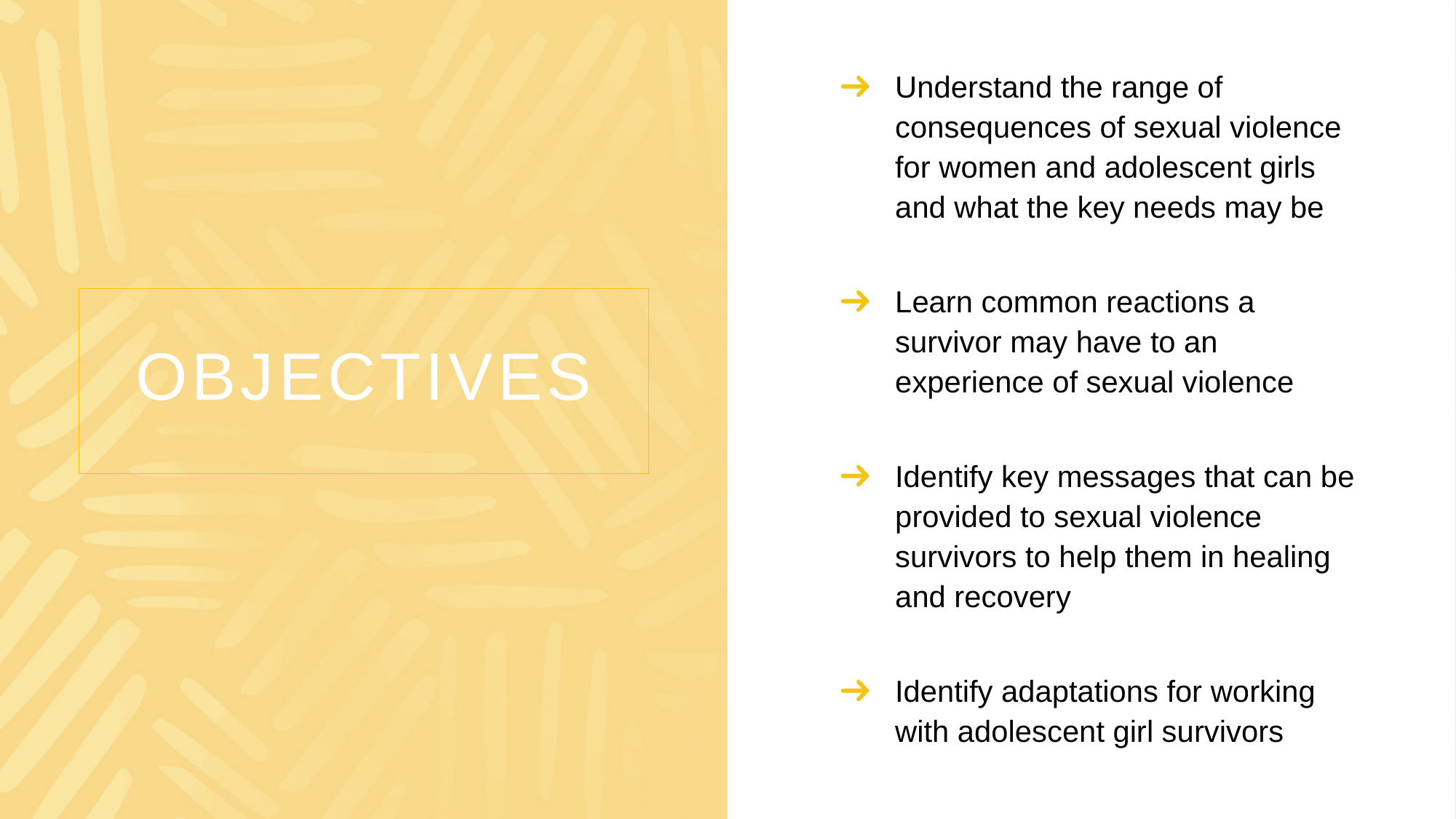

Understand the range of consequences of sexual violence for women and adolescent girls and what the key needs may be
Learn common reactions a survivor may have to an experience of sexual violence
Identify key messages that can be provided to sexual violence survivors to help them in healing and recovery
Identify adaptations for working with adolescent girl survivors

# objectives